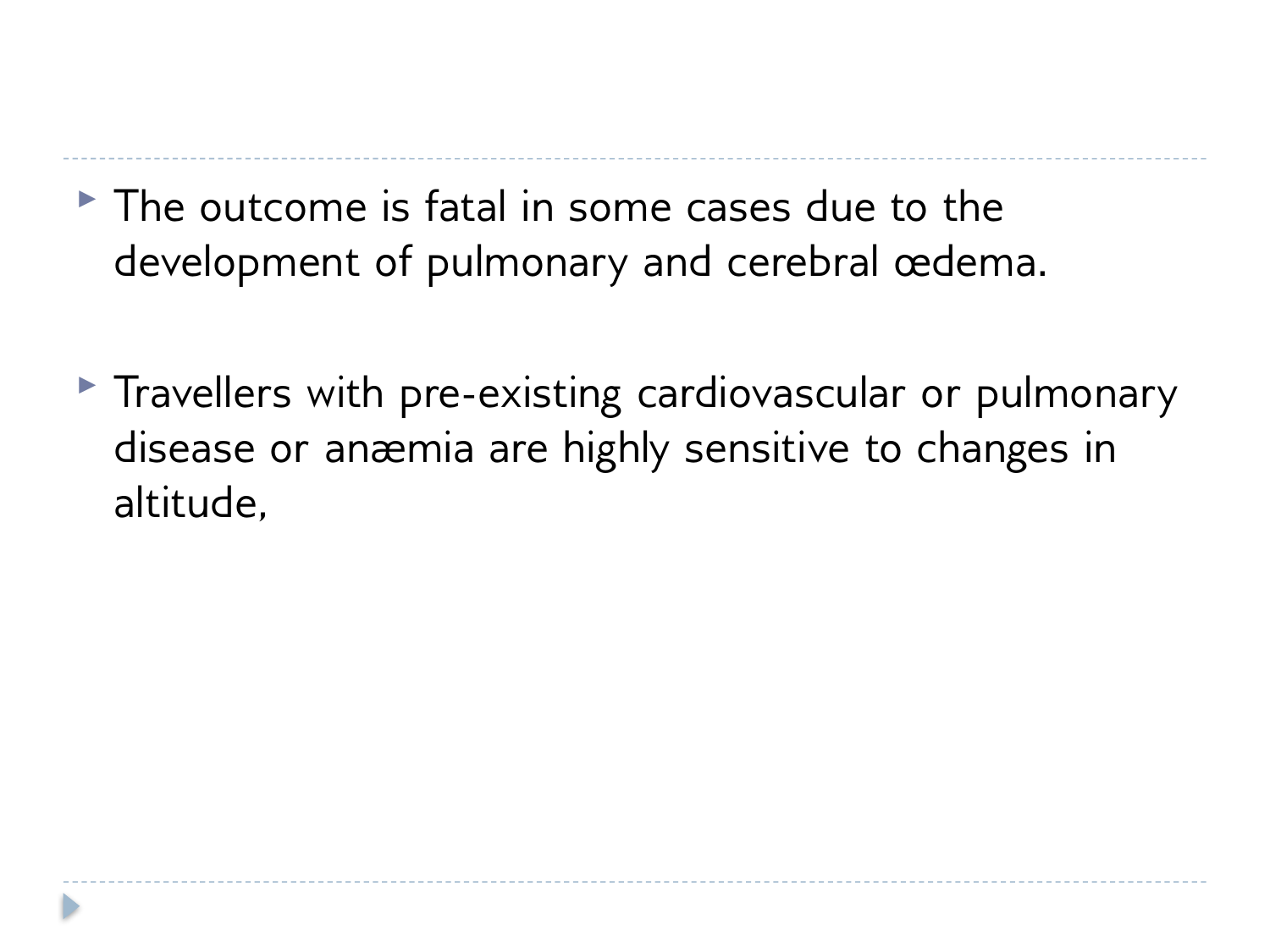

#
The outcome is fatal in some cases due to the development of pulmonary and cerebral oedema.

Travellers with pre-existing cardiovascular or pulmonary disease or anaemia are highly sensitive to changes in altitude,